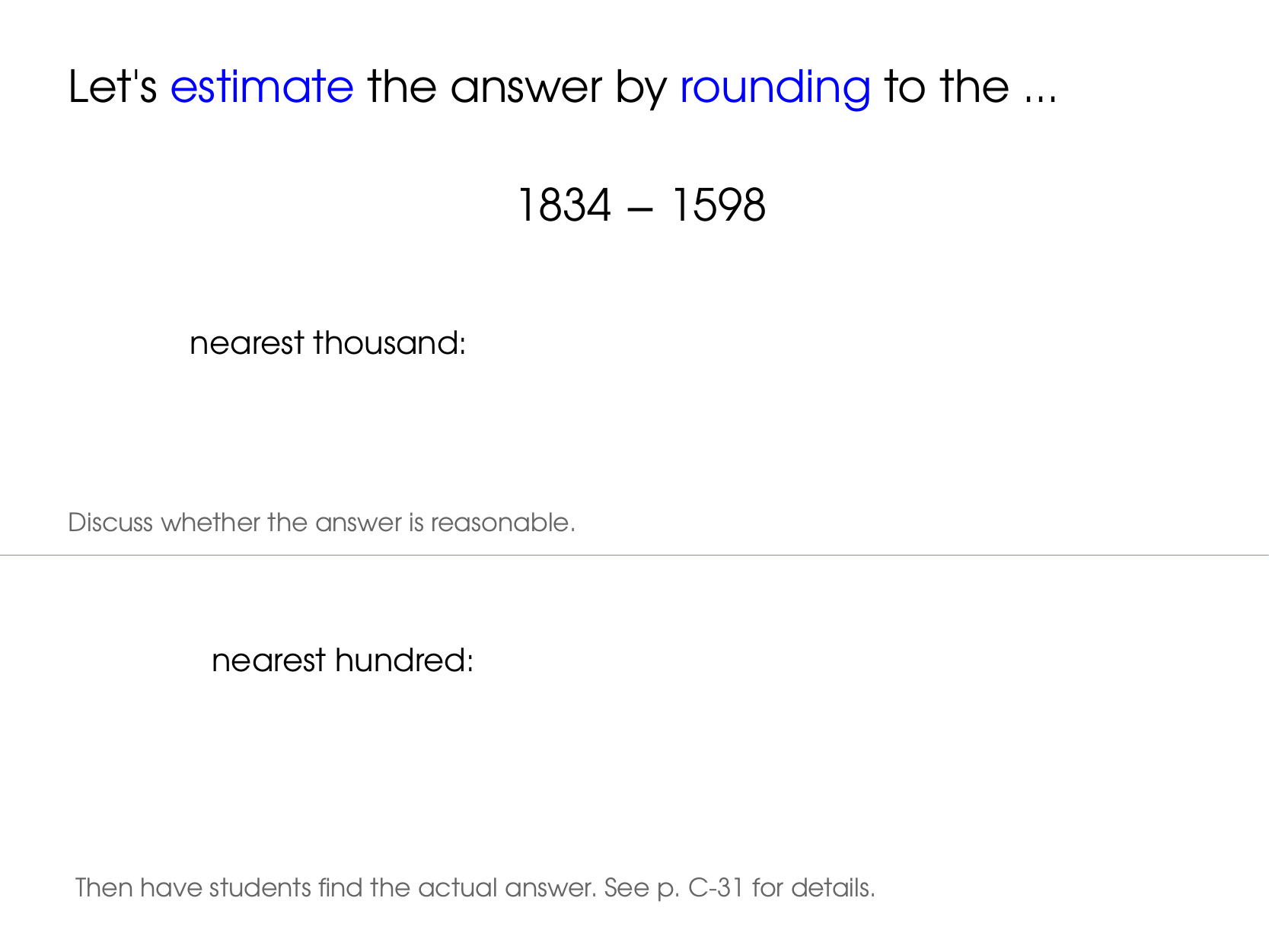

Let's estimate the answer by rounding to the ...
1834 − 1598
nearest thousand:
Discuss whether the answer is reasonable.
nearest hundred:
Then have students find the actual answer. See p. C-31 for details.